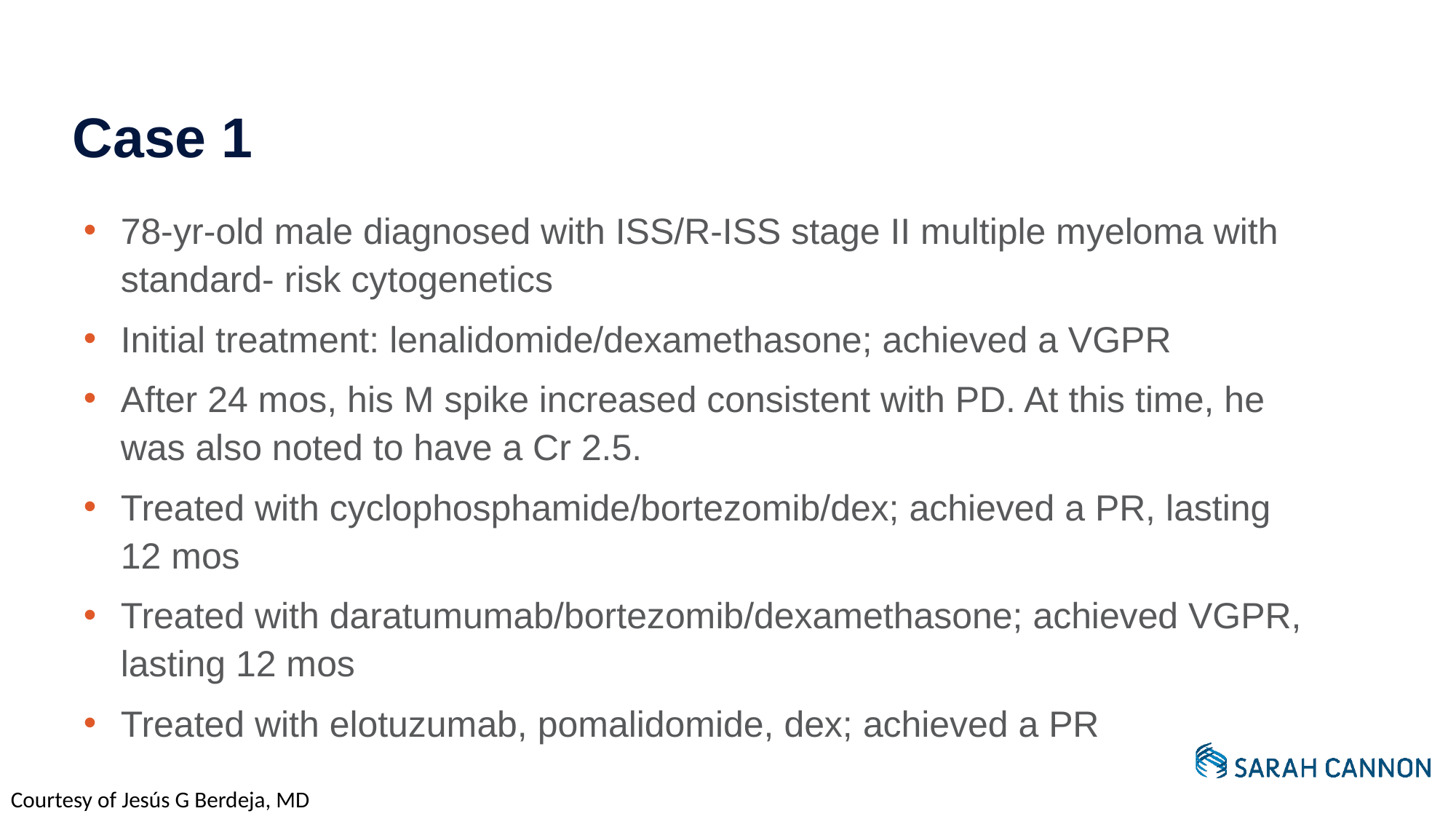

# Case 1
78-yr-old male diagnosed with ISS/R-ISS stage II multiple myeloma with standard- risk cytogenetics
Initial treatment: lenalidomide/dexamethasone; achieved a VGPR
After 24 mos, his M spike increased consistent with PD. At this time, he was also noted to have a Cr 2.5.
Treated with cyclophosphamide/bortezomib/dex; achieved a PR, lasting 12 mos
Treated with daratumumab/bortezomib/dexamethasone; achieved VGPR, lasting 12 mos
Treated with elotuzumab, pomalidomide, dex; achieved a PR
Courtesy of Jesús G Berdeja, MD